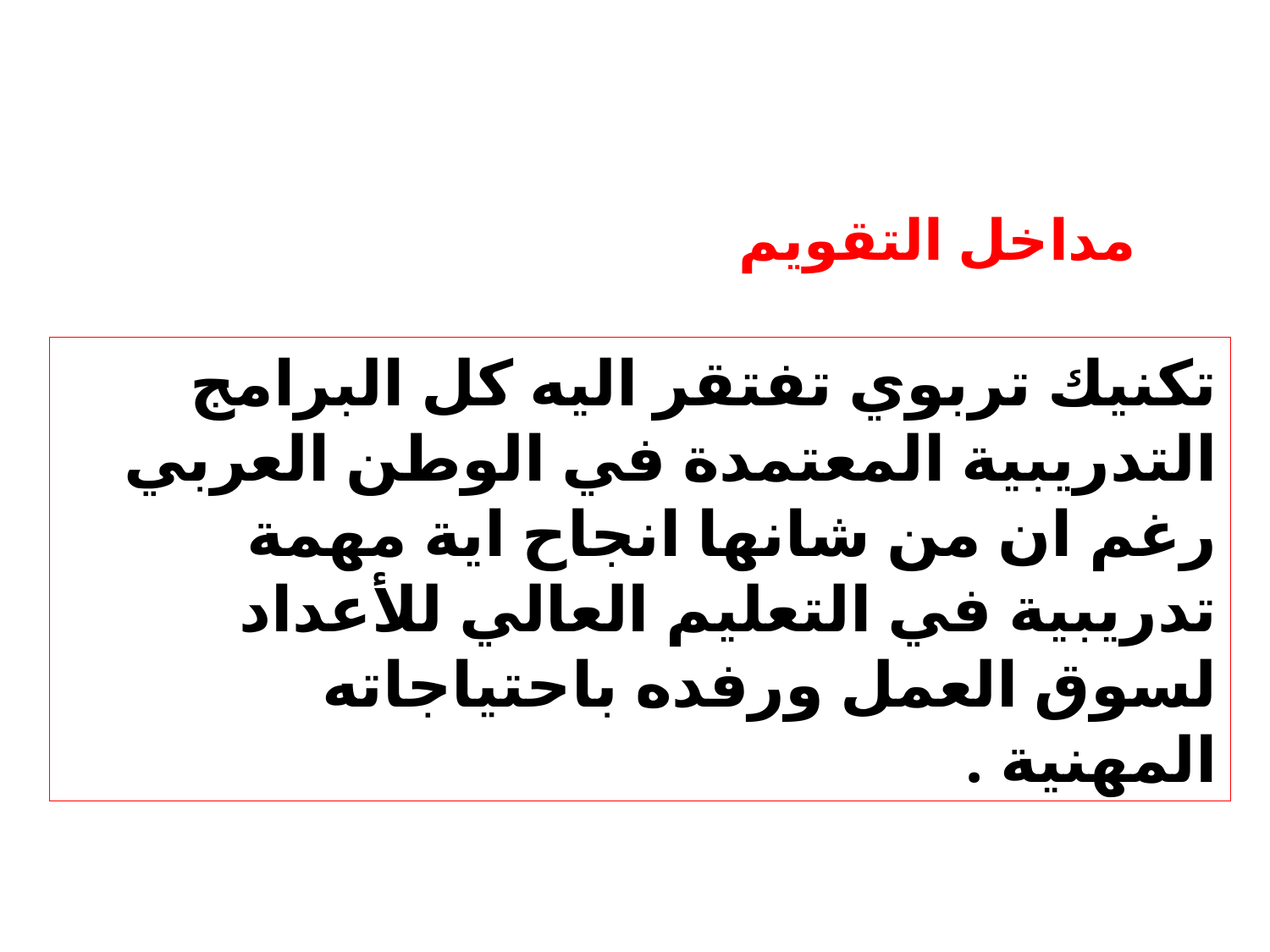

مداخل التقويم
# تكنيك تربوي تفتقر اليه كل البرامج التدريبية المعتمدة في الوطن العربي رغم ان من شانها انجاح اية مهمة تدريبية في التعليم العالي للأعداد لسوق العمل ورفده باحتياجاته المهنية .